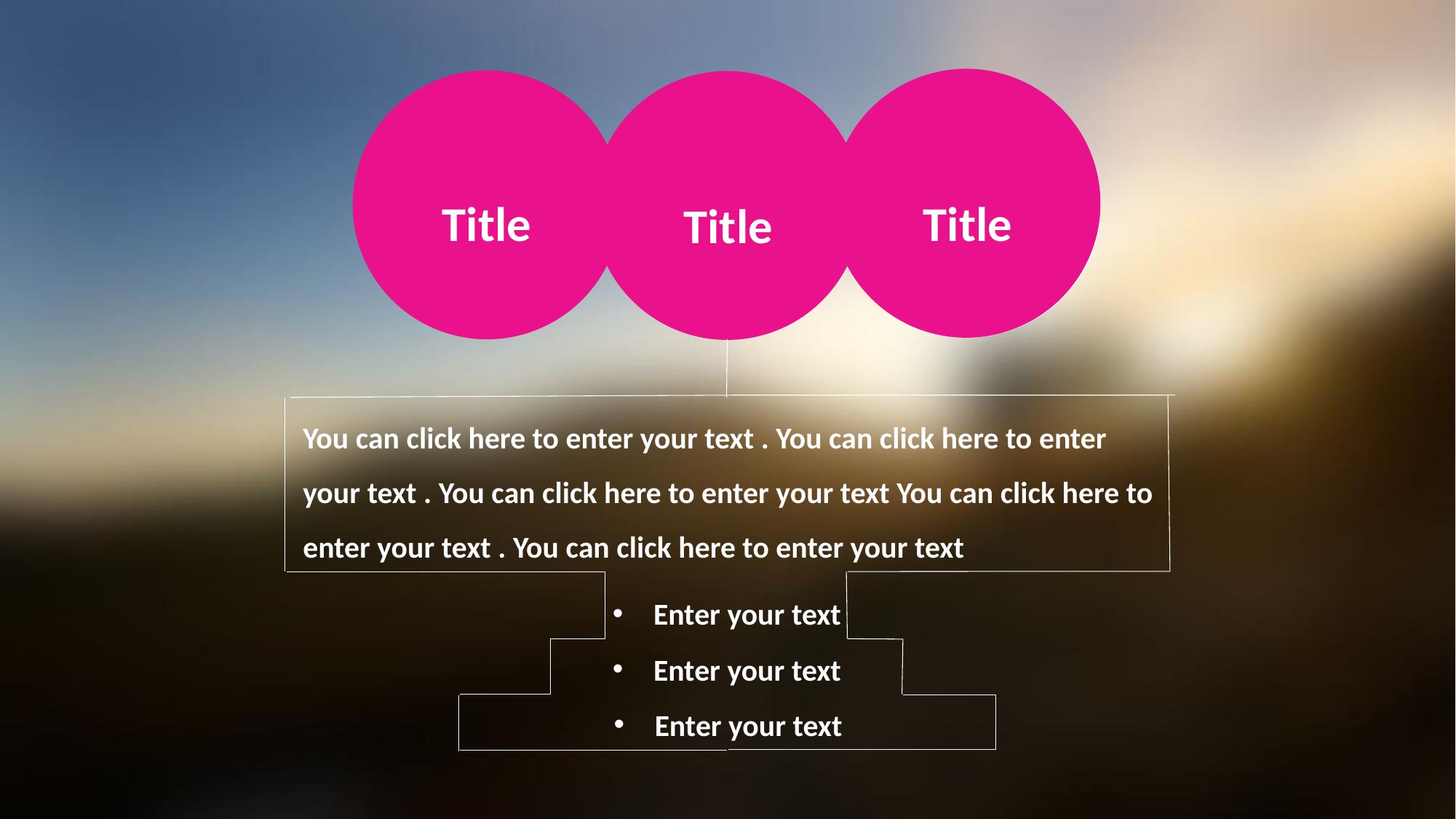

Title
Title
Title
You can click here to enter your text . You can click here to enter your text . You can click here to enter your text You can click here to enter your text . You can click here to enter your text
Enter your text
Enter your text
Enter your text